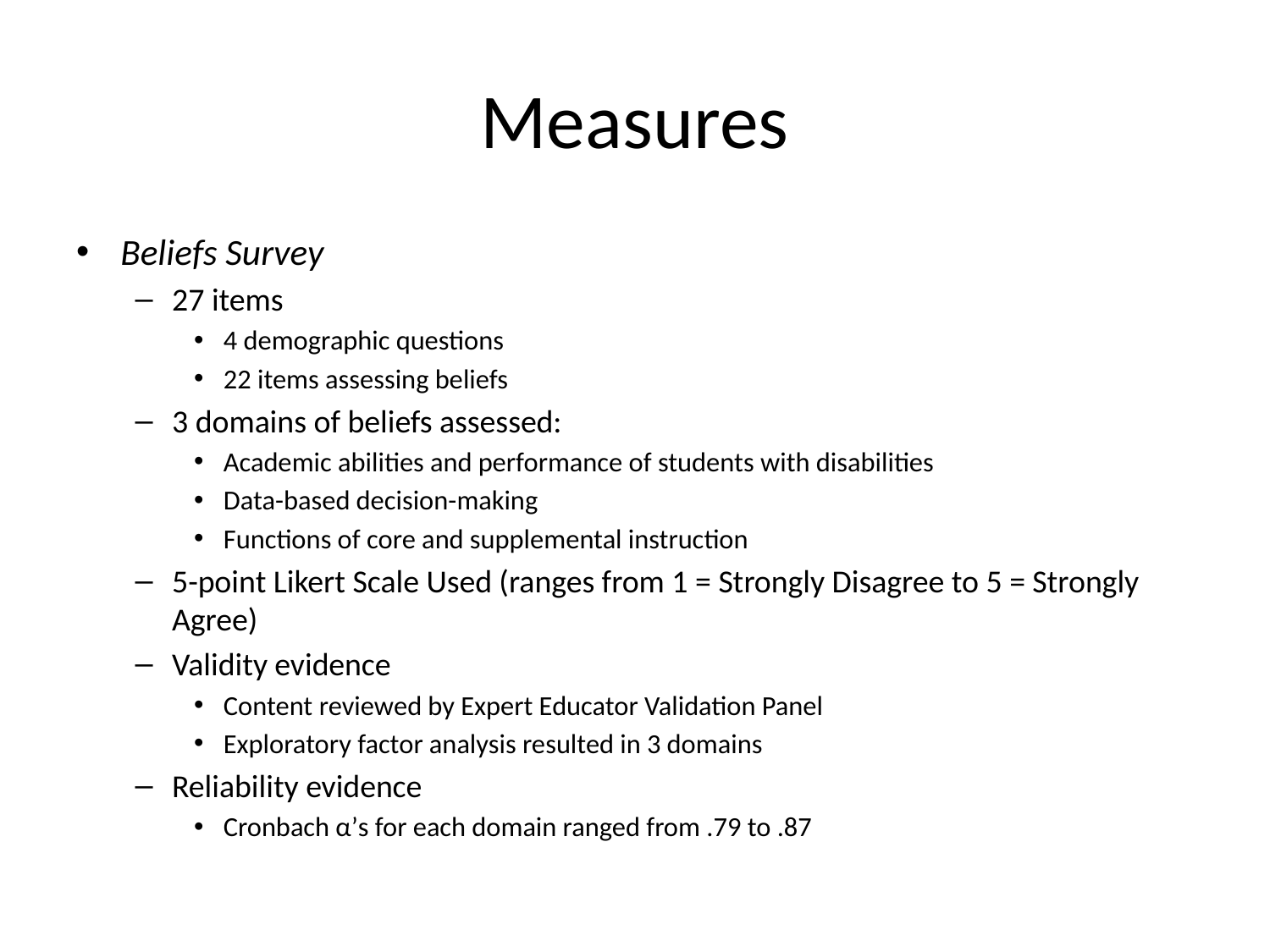

# Measures
Beliefs Survey
27 items
4 demographic questions
22 items assessing beliefs
3 domains of beliefs assessed:
Academic abilities and performance of students with disabilities
Data-based decision-making
Functions of core and supplemental instruction
5-point Likert Scale Used (ranges from 1 = Strongly Disagree to 5 = Strongly Agree)
Validity evidence
Content reviewed by Expert Educator Validation Panel
Exploratory factor analysis resulted in 3 domains
Reliability evidence
Cronbach α’s for each domain ranged from .79 to .87